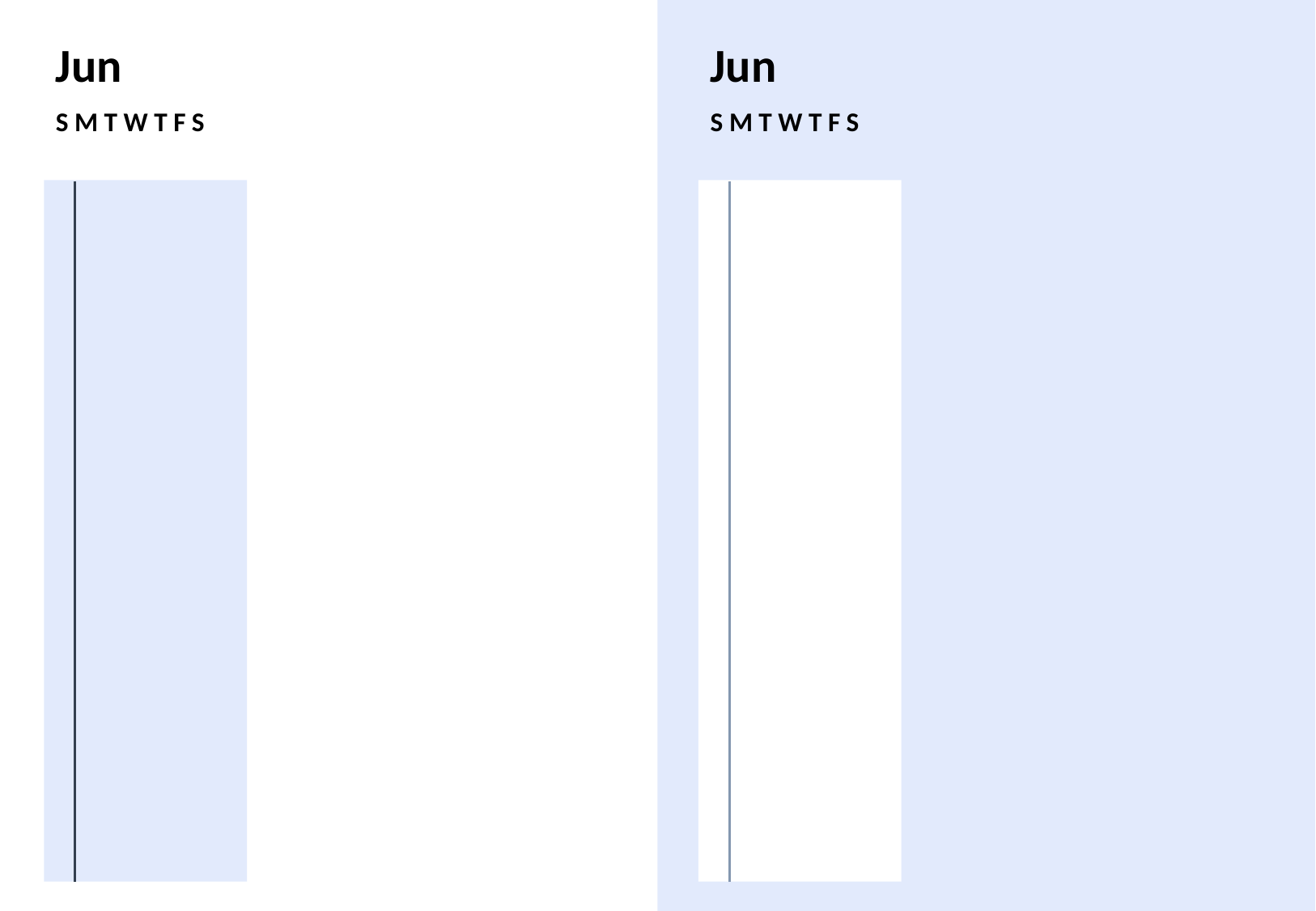

Jun
Jun
S M T W T F S
S M T W T F S